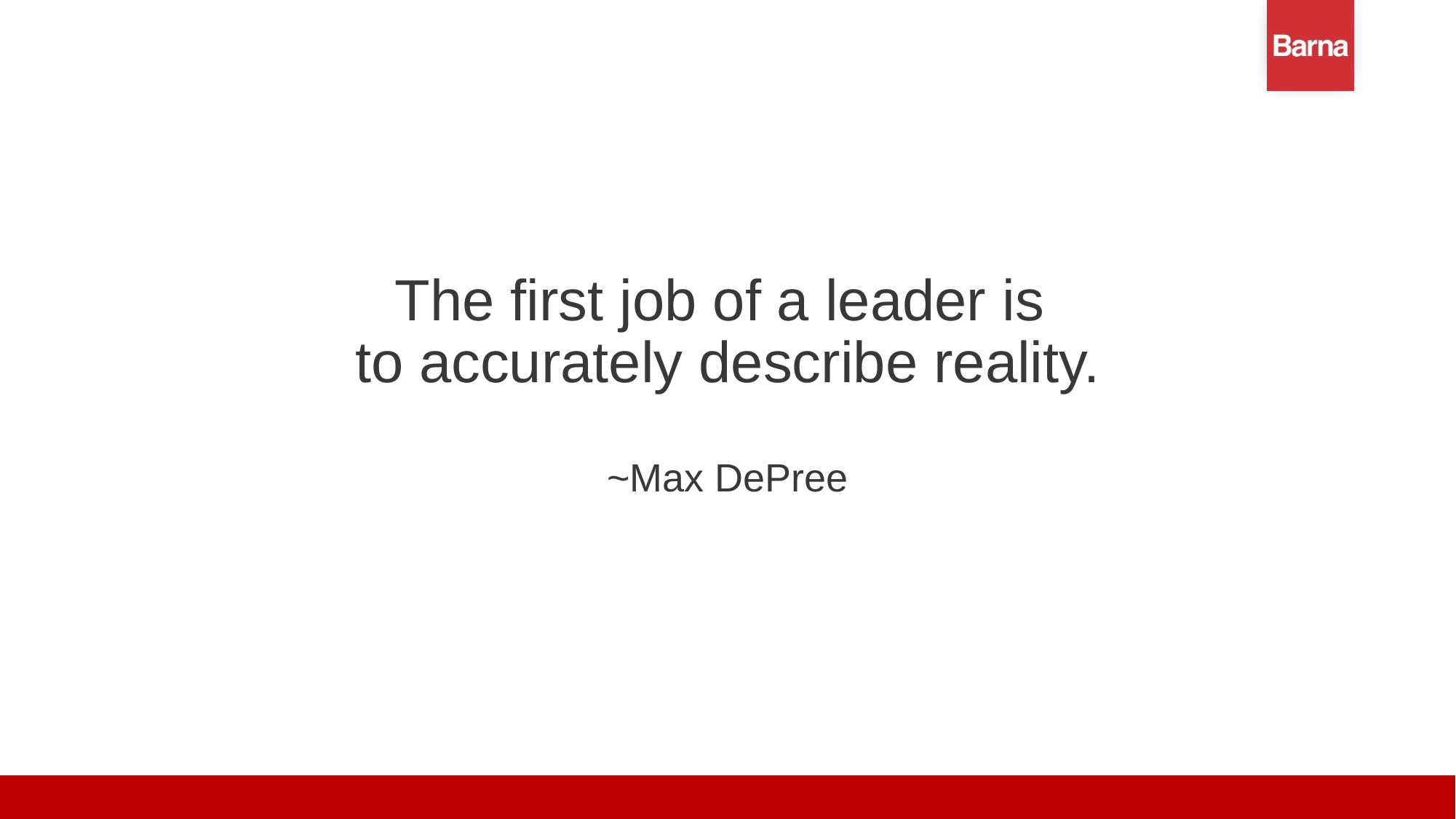

# The first job of a leader is to accurately describe reality. ~Max DePree